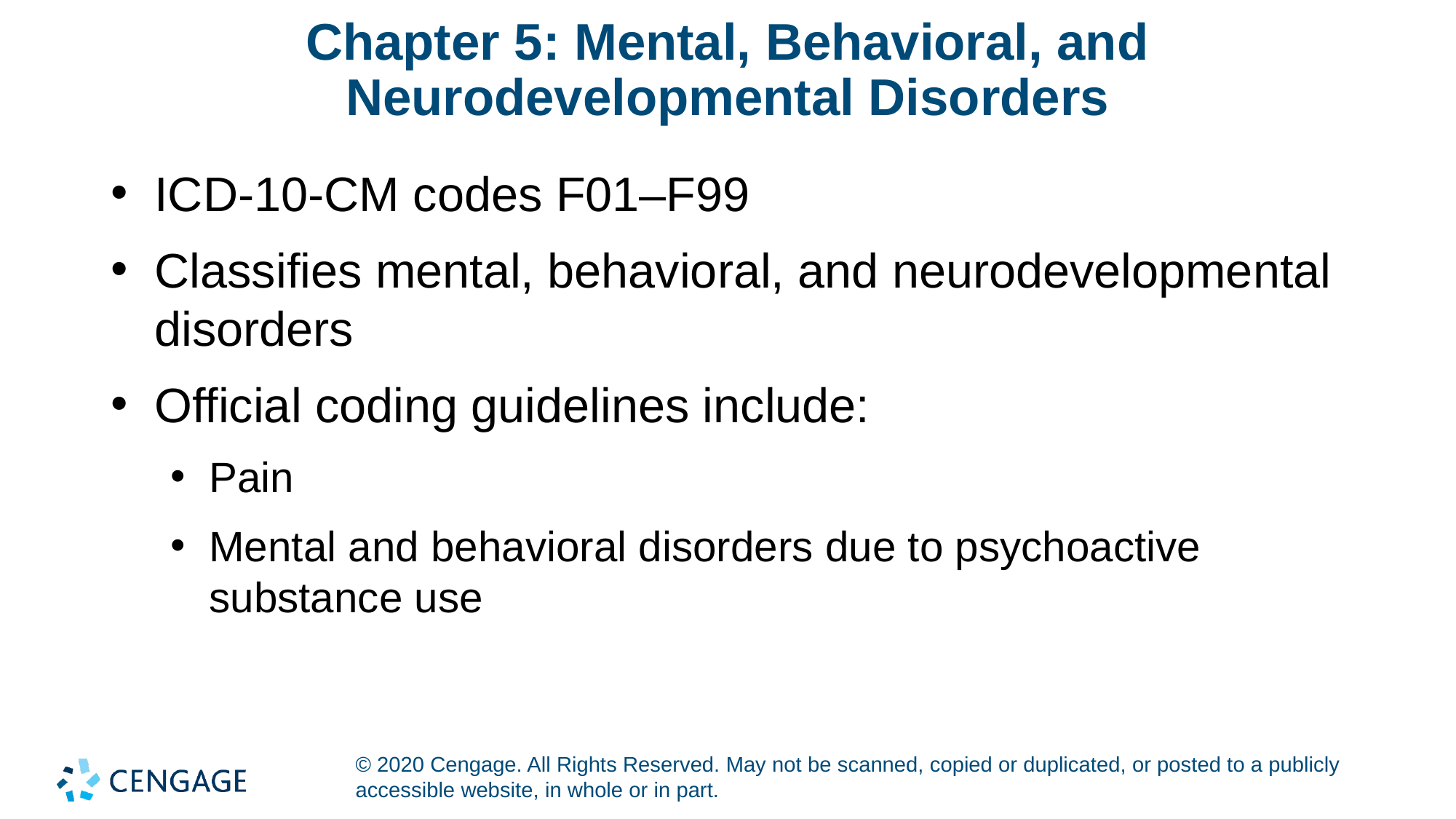

# Chapter 5: Mental, Behavioral, and Neurodevelopmental Disorders
ICD-10-CM codes F01–F99
Classifies mental, behavioral, and neurodevelopmental disorders
Official coding guidelines include:
Pain
Mental and behavioral disorders due to psychoactive substance use